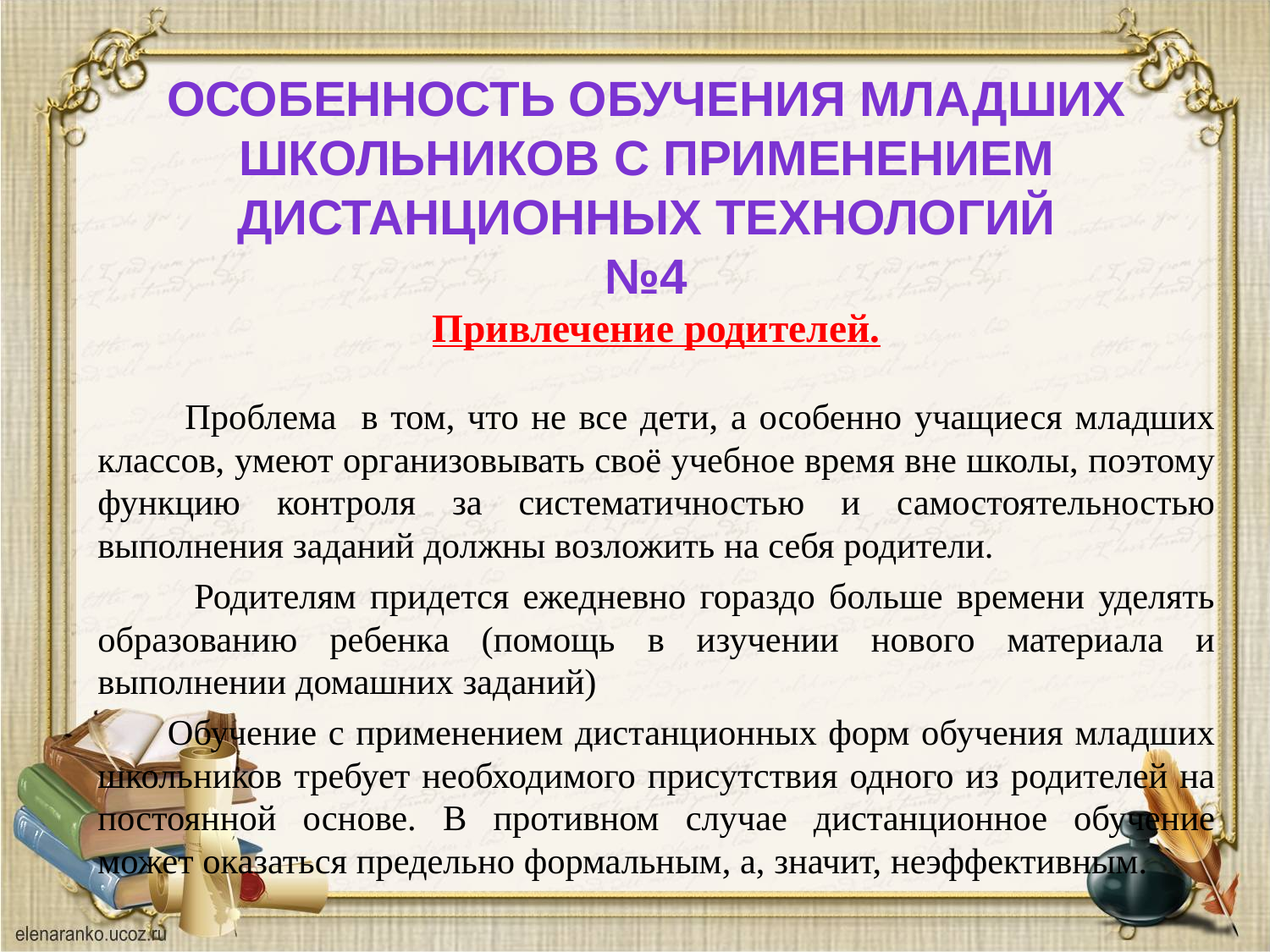

# Особенность обучения младших школьников с применением дистанционных технологий №4
Привлечение родителей.

       Проблема  в том, что не все дети, а особенно учащиеся младших классов, умеют организовывать своё учебное время вне школы, поэтому функцию контроля за систематичностью и самостоятельностью выполнения заданий должны возложить на себя родители.
       Родителям придется ежедневно гораздо больше времени уделять образованию ребенка (помощь в изучении нового материала и выполнении домашних заданий)
      Обучение с применением дистанционных форм обучения младших школьников требует необходимого присутствия одного из родителей на постоянной основе. В противном случае дистанционное обучение может оказаться предельно формальным, а, значит, неэффективным.